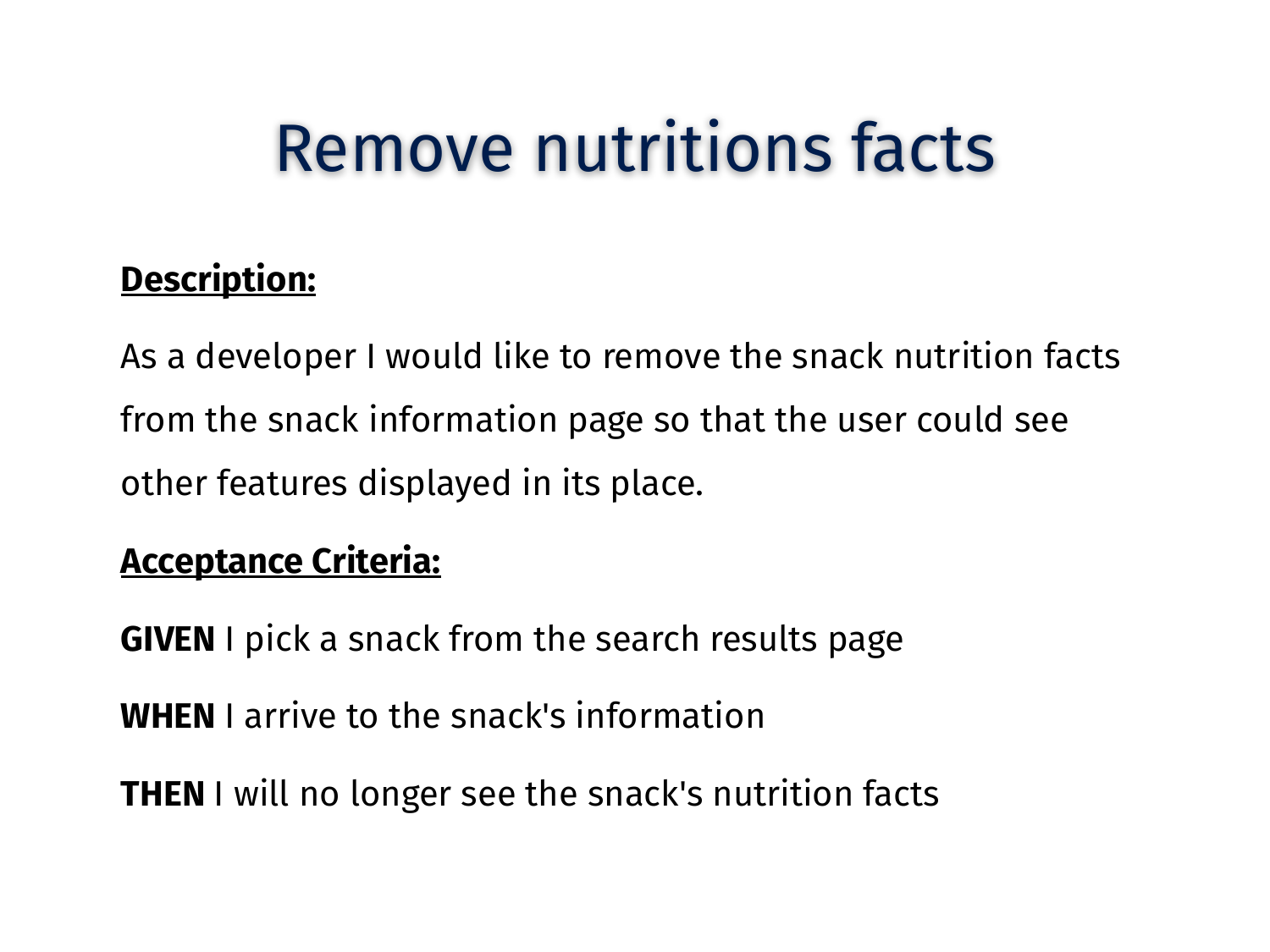

# Remove nutritions facts
Description:
As a developer I would like to remove the snack nutrition facts from the snack information page so that the user could see other features displayed in its place.
Acceptance Criteria:
GIVEN I pick a snack from the search results page
WHEN I arrive to the snack's information
THEN I will no longer see the snack's nutrition facts